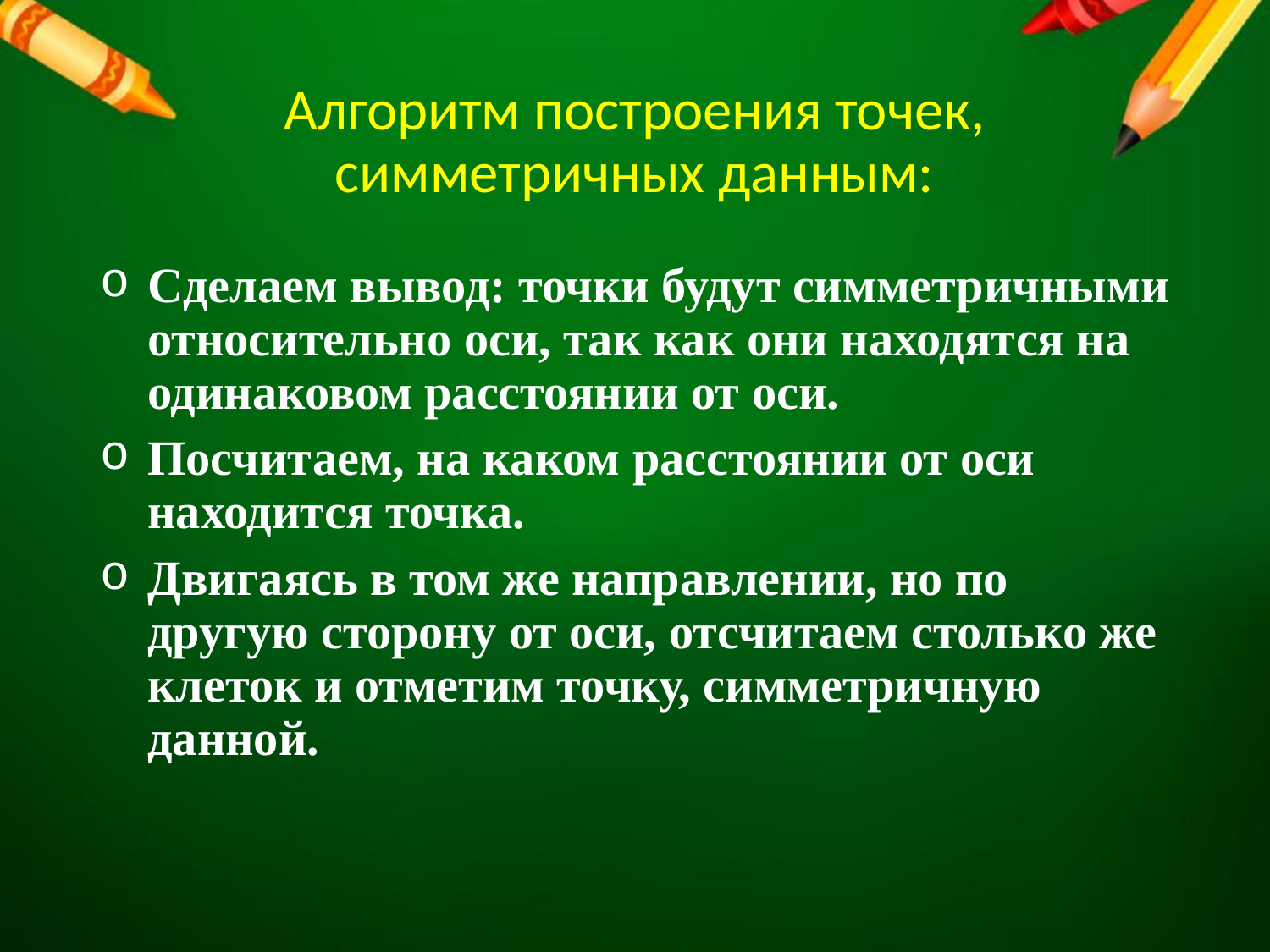

# Алгоритм построения точек, симметричных данным:
Сделаем вывод: точки будут симметричными относительно оси, так как они находятся на одинаковом расстоянии от оси.
Посчитаем, на каком расстоянии от оси находится точка.
Двигаясь в том же направлении, но по другую сторону от оси, отсчитаем столько же клеток и отметим точку, симметричную данной.